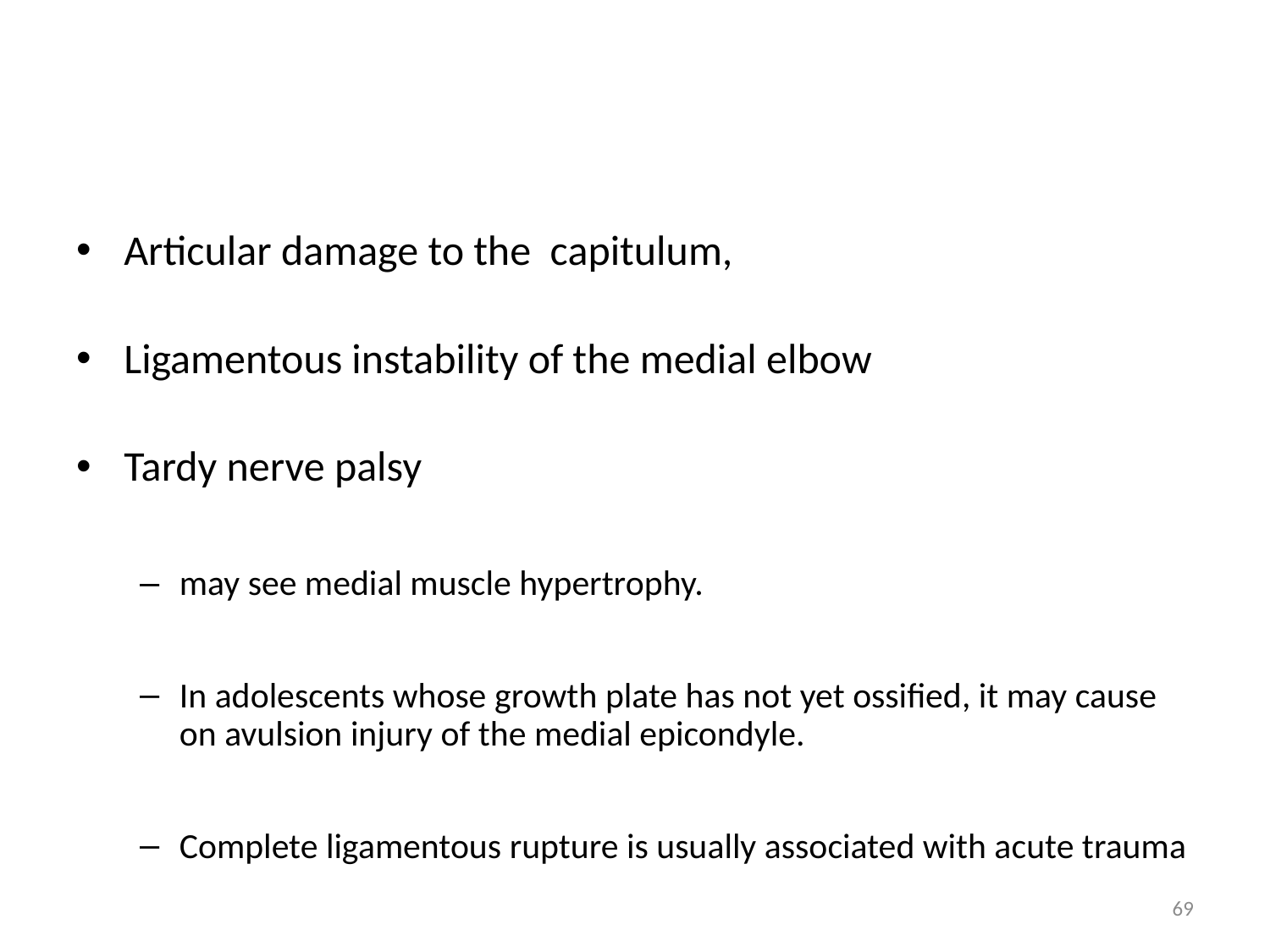

#
Articular damage to the  capitulum,

Ligamentous instability of the medial elbow

Tardy nerve palsy

may see medial muscle hypertrophy.

In adolescents whose growth plate has not yet ossified, it may cause on avulsion injury of the medial epicondyle.

Complete ligamentous rupture is usually associated with acute trauma
69